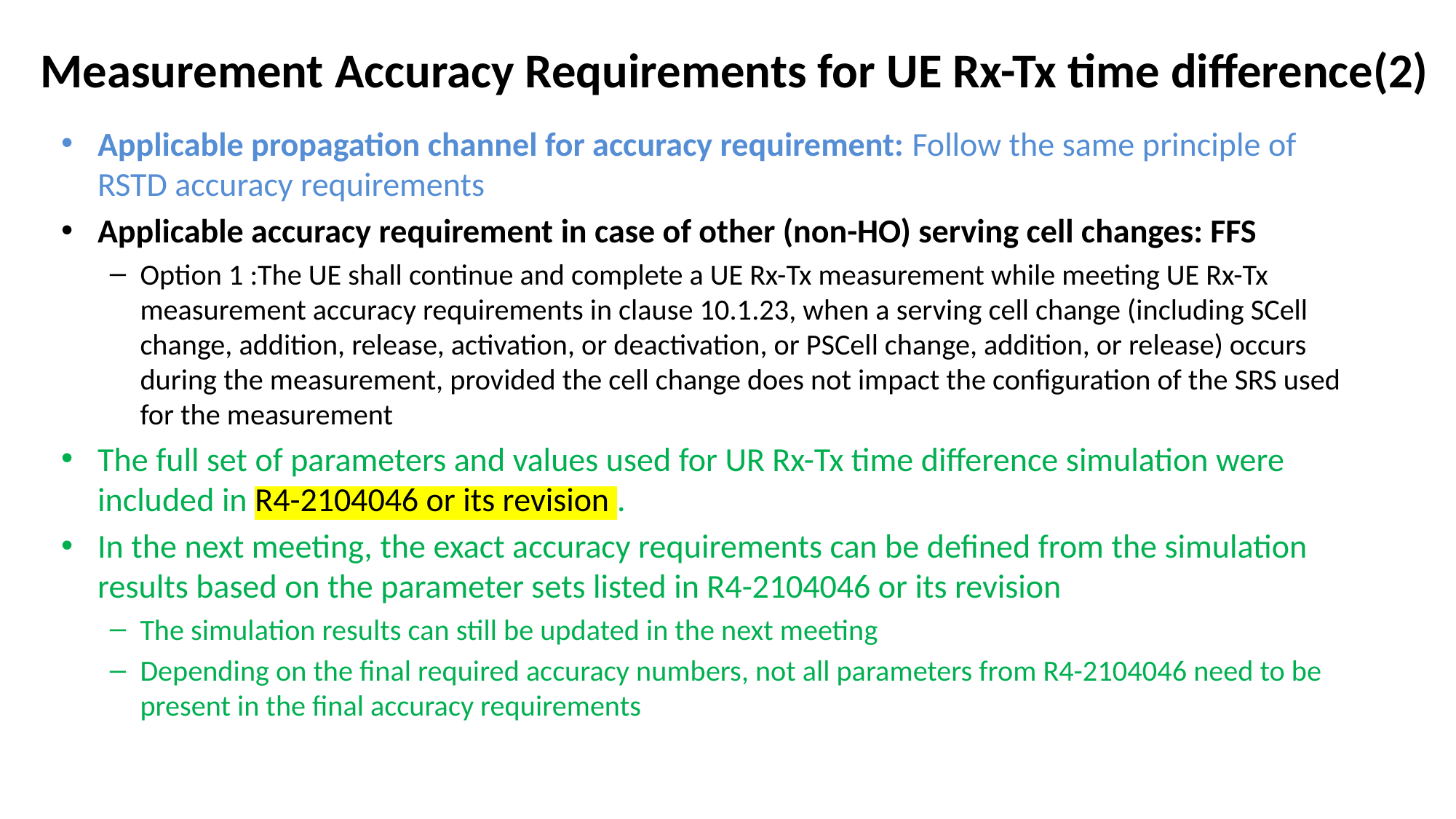

# Measurement Accuracy Requirements for UE Rx-Tx time difference(2)
Applicable propagation channel for accuracy requirement: Follow the same principle of RSTD accuracy requirements
Applicable accuracy requirement in case of other (non-HO) serving cell changes: FFS
Option 1 :The UE shall continue and complete a UE Rx-Tx measurement while meeting UE Rx-Tx measurement accuracy requirements in clause 10.1.23, when a serving cell change (including SCell change, addition, release, activation, or deactivation, or PSCell change, addition, or release) occurs during the measurement, provided the cell change does not impact the configuration of the SRS used for the measurement
The full set of parameters and values used for UR Rx-Tx time difference simulation were included in R4-2104046 or its revision .
In the next meeting, the exact accuracy requirements can be defined from the simulation results based on the parameter sets listed in R4-2104046 or its revision
The simulation results can still be updated in the next meeting
Depending on the final required accuracy numbers, not all parameters from R4-2104046 need to be present in the final accuracy requirements